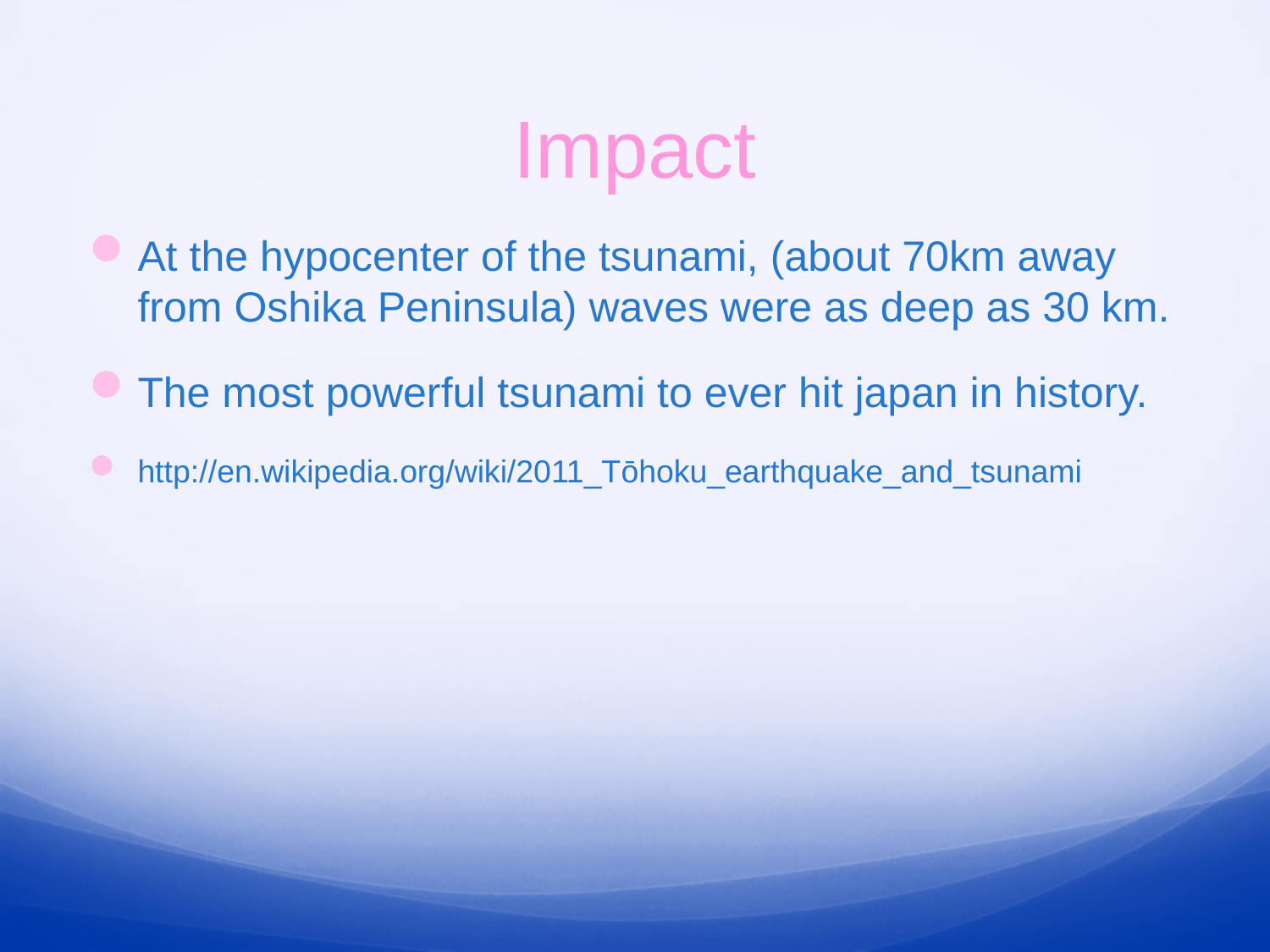

# Impact
At the hypocenter of the tsunami, (about 70km away from Oshika Peninsula) waves were as deep as 30 km.
The most powerful tsunami to ever hit japan in history.
http://en.wikipedia.org/wiki/2011_Tōhoku_earthquake_and_tsunami